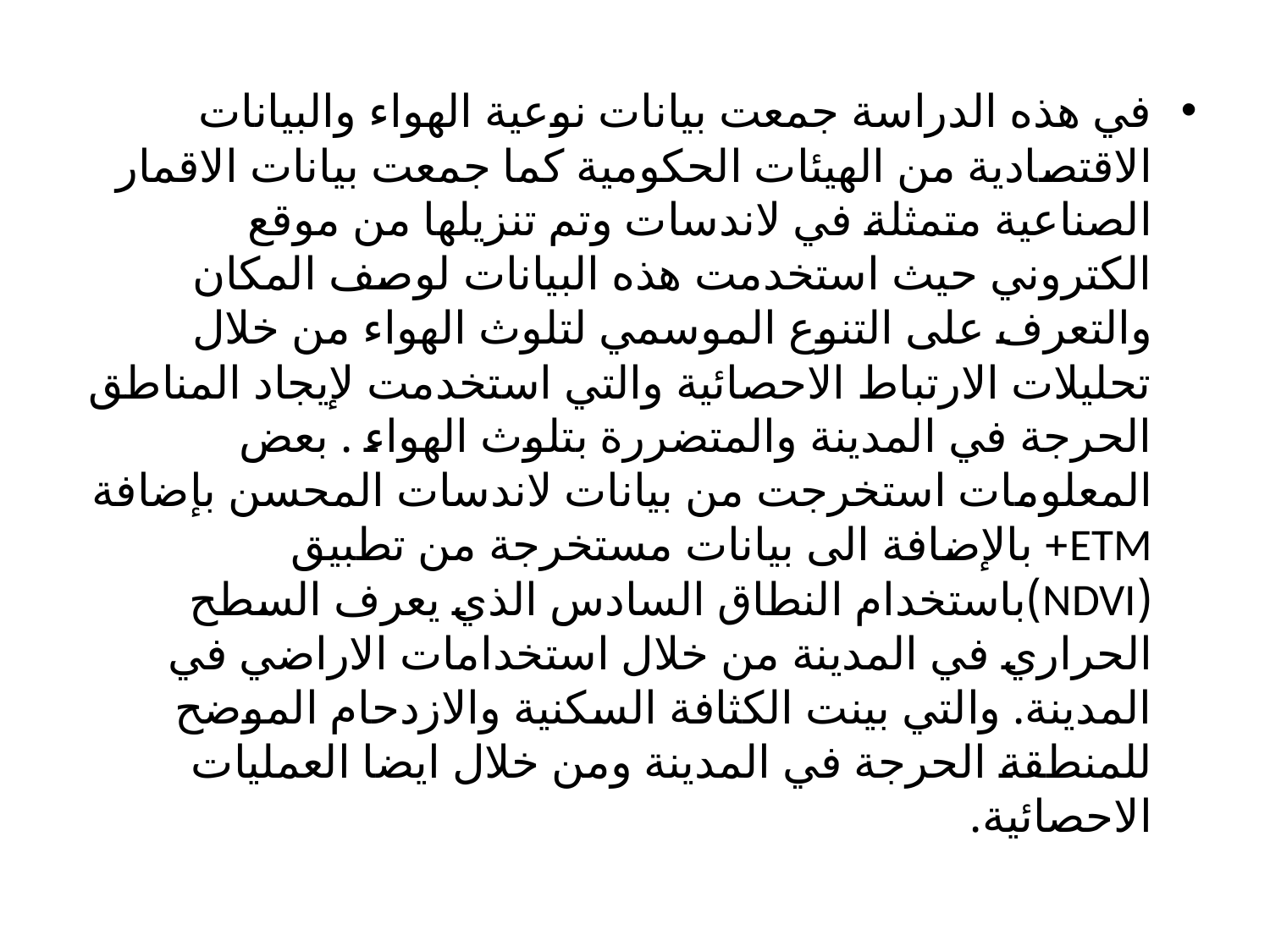

في هذه الدراسة جمعت بيانات نوعية الهواء والبيانات الاقتصادية من الهيئات الحكومية كما جمعت بيانات الاقمار الصناعية متمثلة في لاندسات وتم تنزيلها من موقع الكتروني حيث استخدمت هذه البيانات لوصف المكان والتعرف على التنوع الموسمي لتلوث الهواء من خلال تحليلات الارتباط الاحصائية والتي استخدمت لإيجاد المناطق الحرجة في المدينة والمتضررة بتلوث الهواء . بعض المعلومات استخرجت من بيانات لاندسات المحسن بإضافة ETM+ بالإضافة الى بيانات مستخرجة من تطبيق (NDVI)باستخدام النطاق السادس الذي يعرف السطح الحراري في المدينة من خلال استخدامات الاراضي في المدينة. والتي بينت الكثافة السكنية والازدحام الموضح للمنطقة الحرجة في المدينة ومن خلال ايضا العمليات الاحصائية.